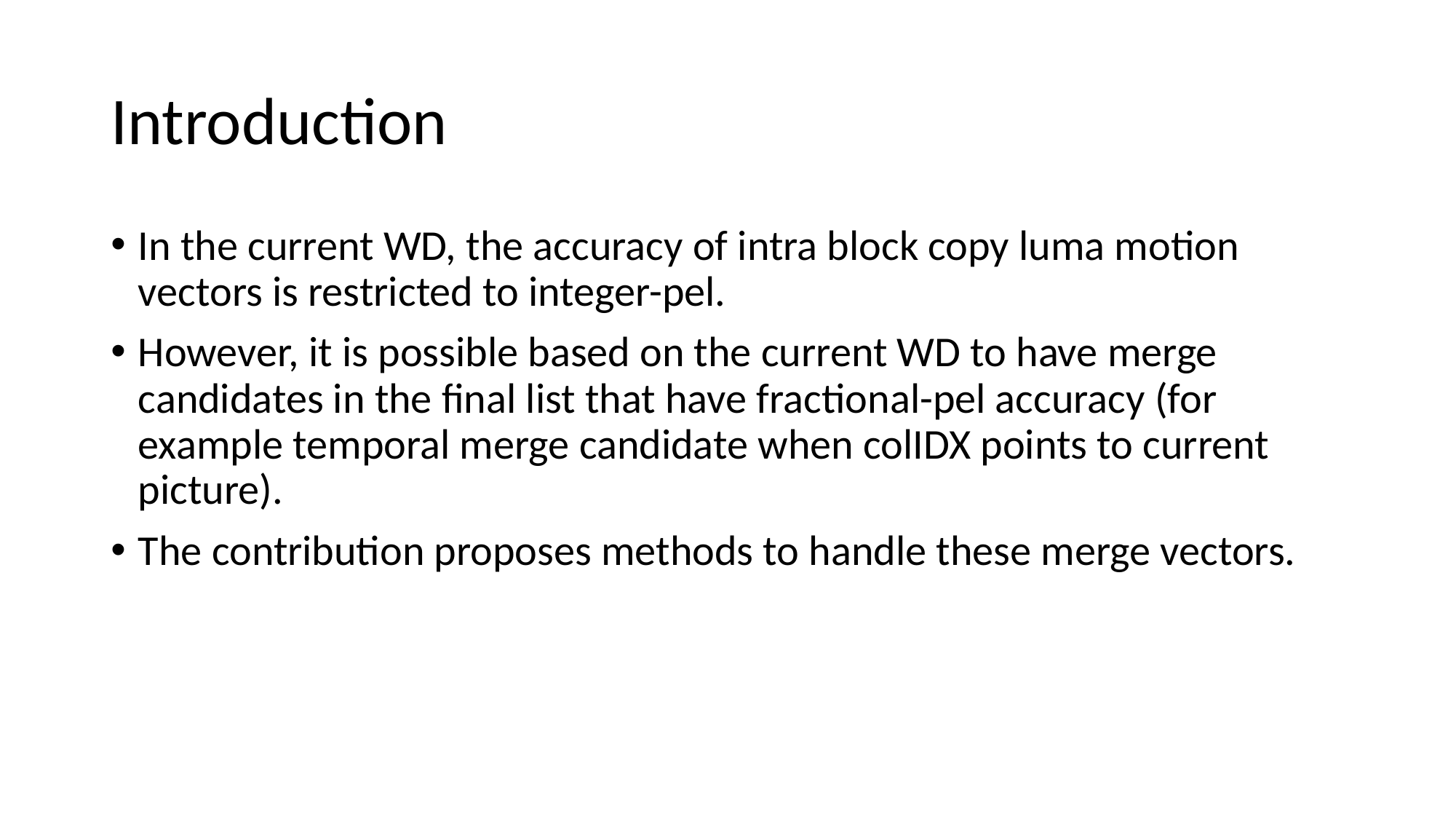

# Introduction
In the current WD, the accuracy of intra block copy luma motion vectors is restricted to integer-pel.
However, it is possible based on the current WD to have merge candidates in the final list that have fractional-pel accuracy (for example temporal merge candidate when colIDX points to current picture).
The contribution proposes methods to handle these merge vectors.